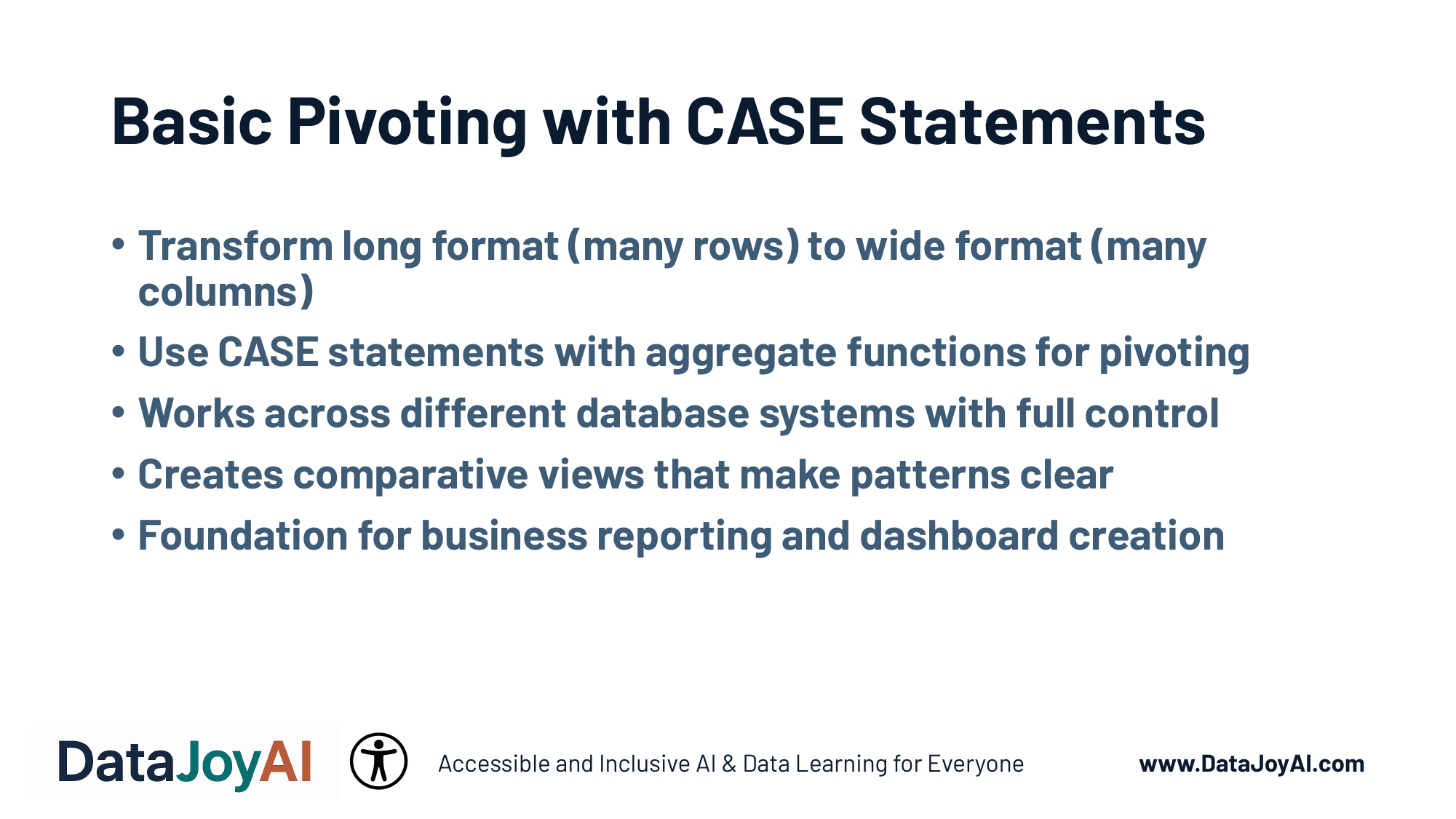

# Basic Pivoting with CASE Statements
Transform long format (many rows) to wide format (many columns)
Use CASE statements with aggregate functions for pivoting
Works across different database systems with full control
Creates comparative views that make patterns clear
Foundation for business reporting and dashboard creation